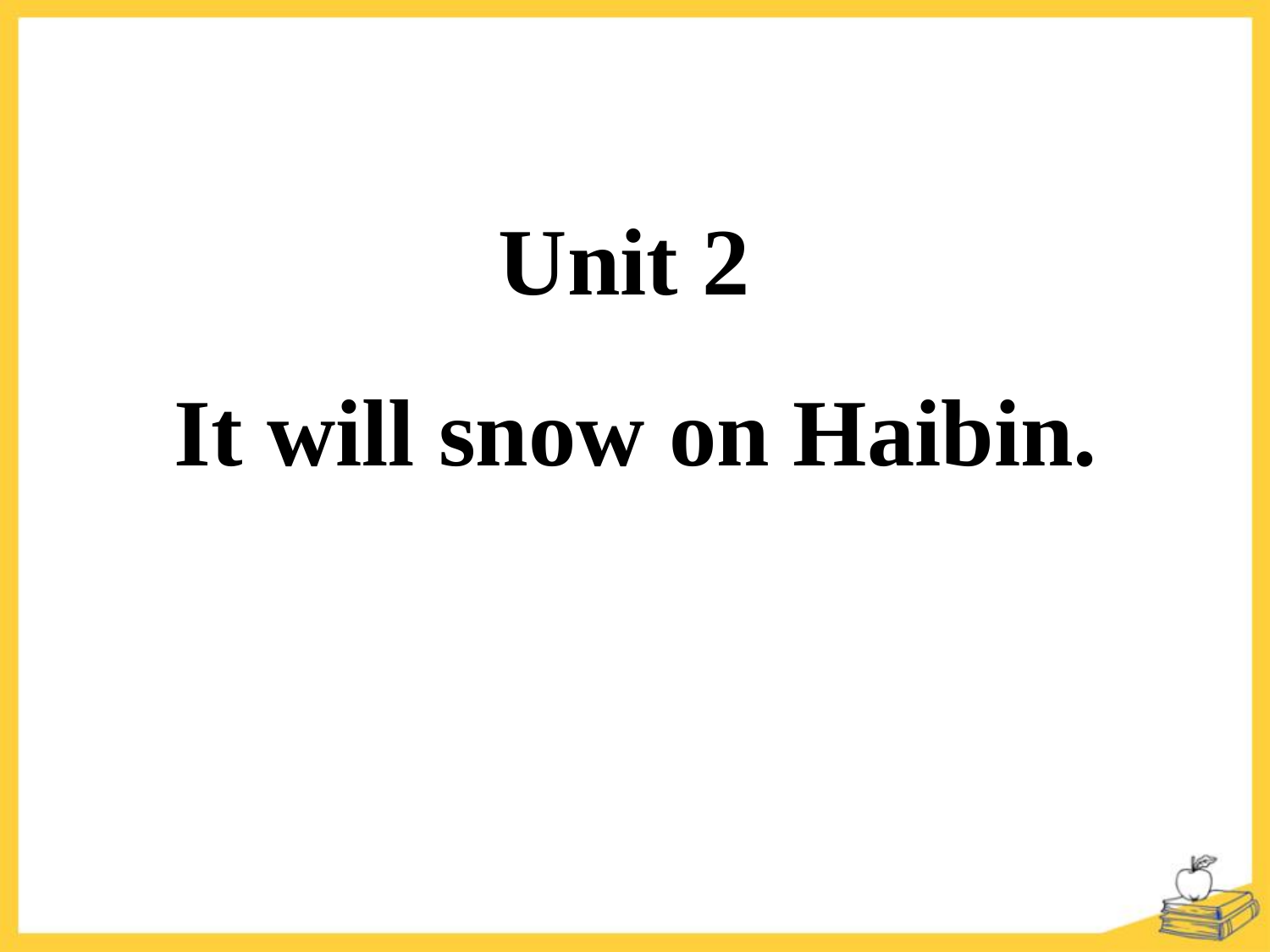

Unit 2
It will snow on Haibin.